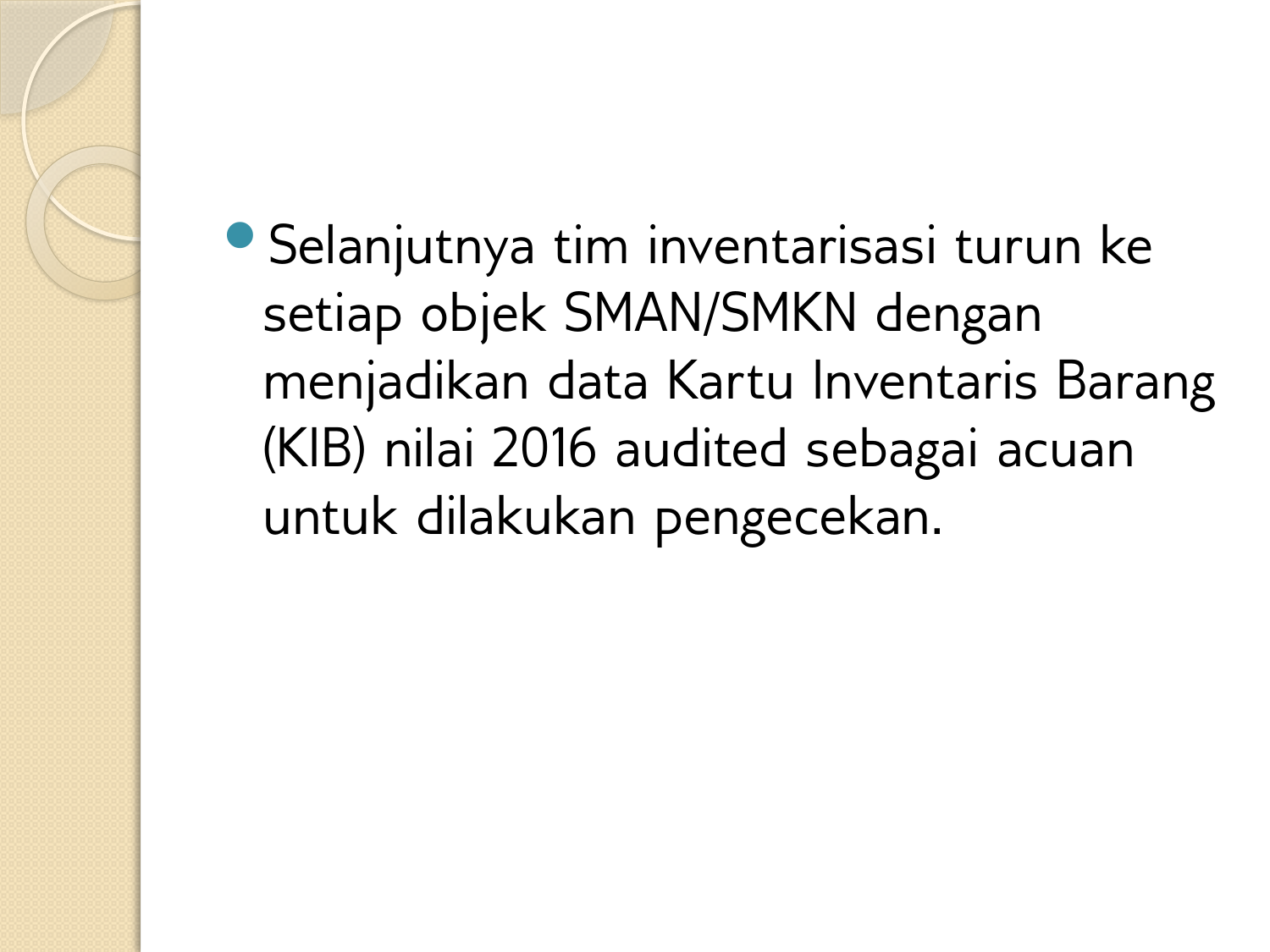

Selanjutnya tim inventarisasi turun ke setiap objek SMAN/SMKN dengan menjadikan data Kartu Inventaris Barang (KIB) nilai 2016 audited sebagai acuan untuk dilakukan pengecekan.